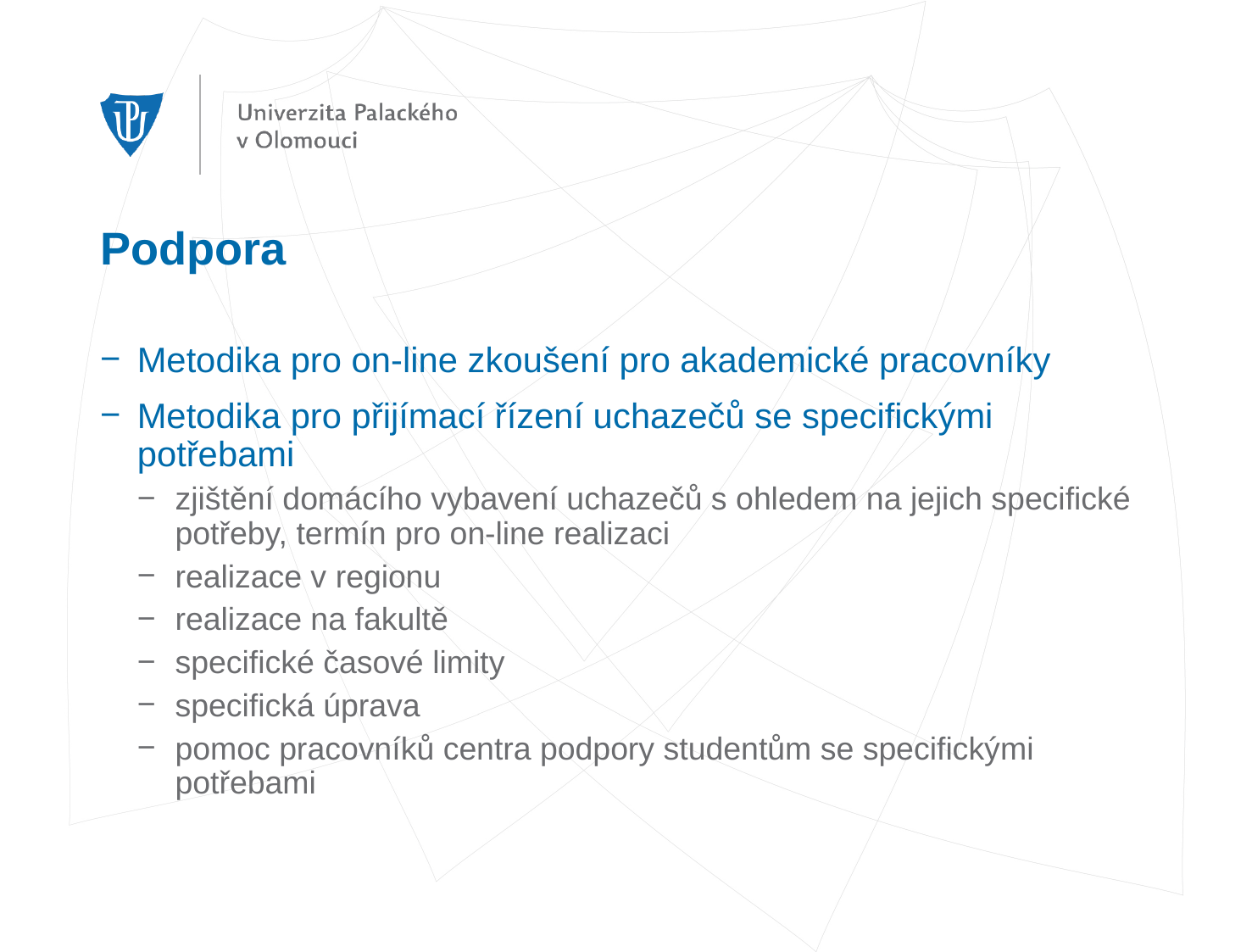

# Podpora
Metodika pro on-line zkoušení pro akademické pracovníky
Metodika pro přijímací řízení uchazečů se specifickými potřebami
zjištění domácího vybavení uchazečů s ohledem na jejich specifické potřeby, termín pro on-line realizaci
realizace v regionu
realizace na fakultě
specifické časové limity
specifická úprava
pomoc pracovníků centra podpory studentům se specifickými potřebami